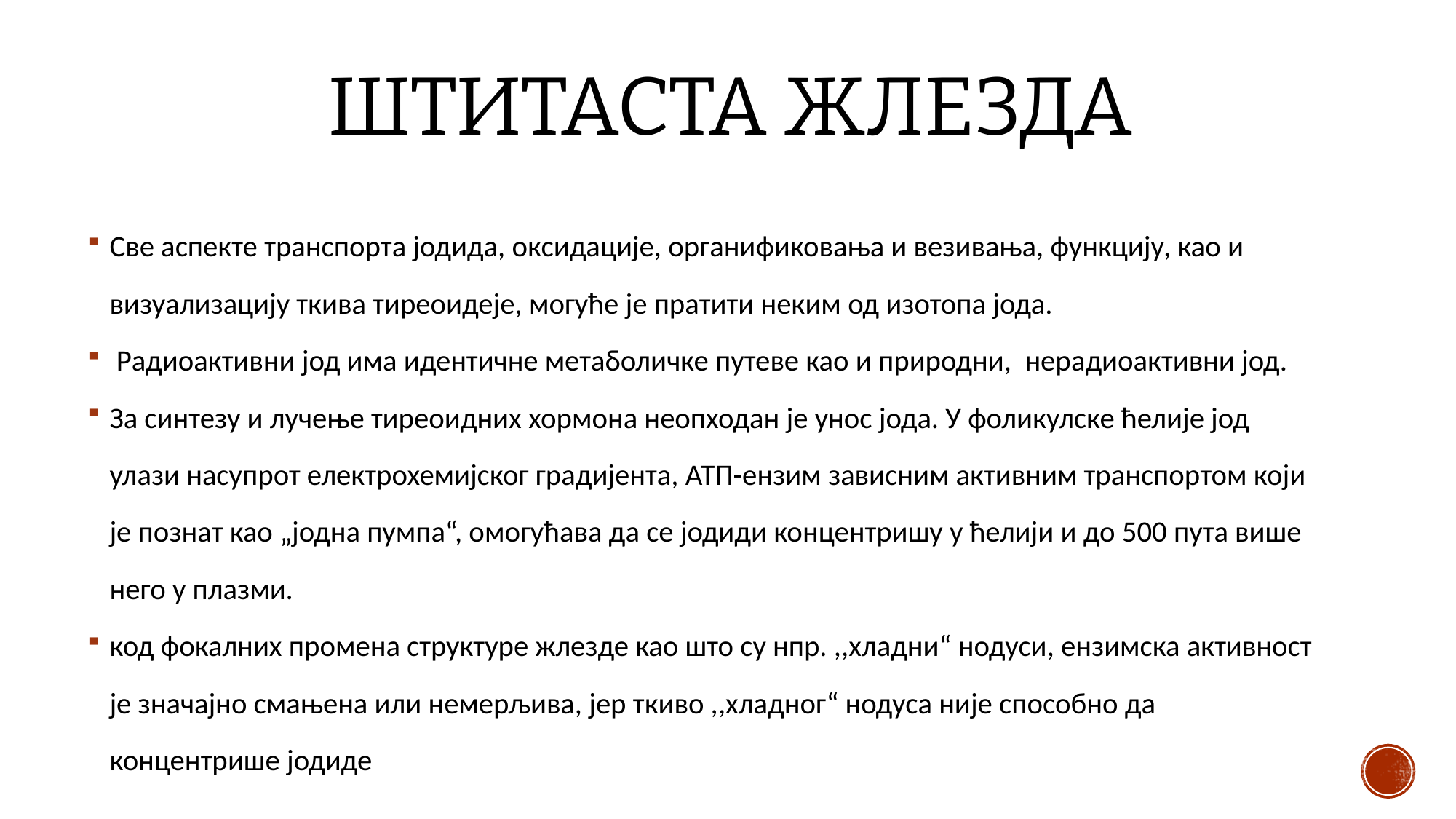

# Штитаста Жлезда
Све аспекте транспорта јодида, оксидације, органификовања и везивања, функцију, као и визуализацију ткива тиреоидеје, могуће је пратити неким од изотопа јода.
 Радиоактивни јод има идентичне метаболичке путеве као и природни,  нерадиоактивни јод.
За синтезу и лучење тиреоидних хормона неопходан је унос јода. У фоликулске ћелије јод улази насупрот електрохемијског градијента, АТП-ензим зависним активним транспортом који је познат као „јодна пумпа“, омогућава да се јодиди концентришу у ћелији и до 500 пута више него у плазми.
код фокалних промена структуре жлезде као што су нпр. ,,хладни“ нодуси, ензимска активност је значајно смањена или немерљива, јер ткиво ,,хладног“ нодуса није способно да концентрише јодиде